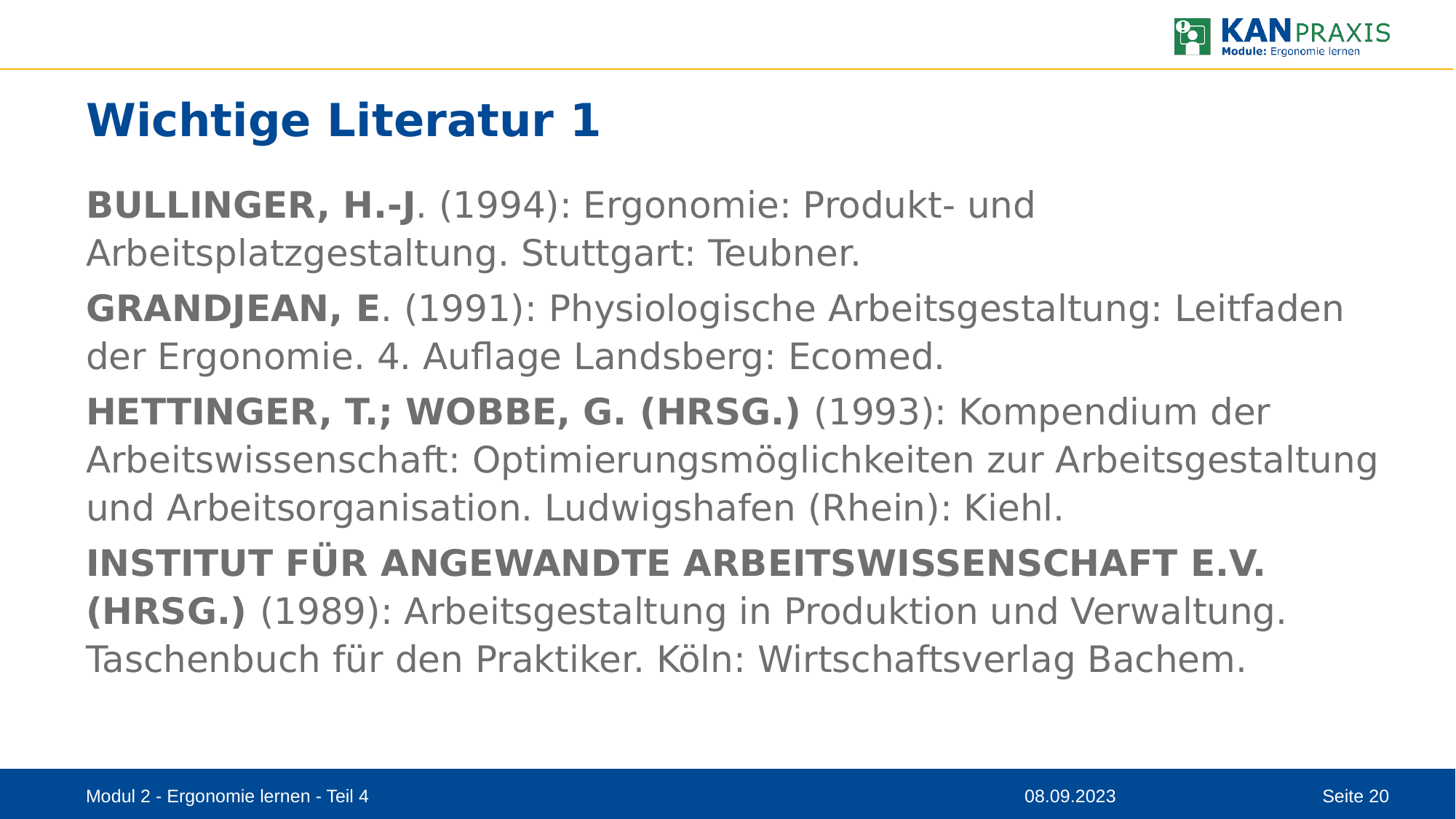

# Wichtige Literatur 1
BULLINGER, H.-J. (1994): Ergonomie: Produkt- und Arbeitsplatzgestaltung. Stuttgart: Teubner.
GRANDJEAN, E. (1991): Physiologische Arbeitsgestaltung: Leitfaden der Ergonomie. 4. Auflage Landsberg: Ecomed.
HETTINGER, T.; WOBBE, G. (HRSG.) (1993): Kompendium der Arbeitswissenschaft: Optimierungsmöglichkeiten zur Arbeitsgestaltung und Arbeitsorganisation. Ludwigshafen (Rhein): Kiehl.
INSTITUT FÜR ANGEWANDTE ARBEITSWISSENSCHAFT E.V. (HRSG.) (1989): Arbeitsgestaltung in Produktion und Verwaltung. Taschenbuch für den Praktiker. Köln: Wirtschaftsverlag Bachem.
Modul 2 - Ergonomie lernen - Teil 4
08.09.2023
Seite 20